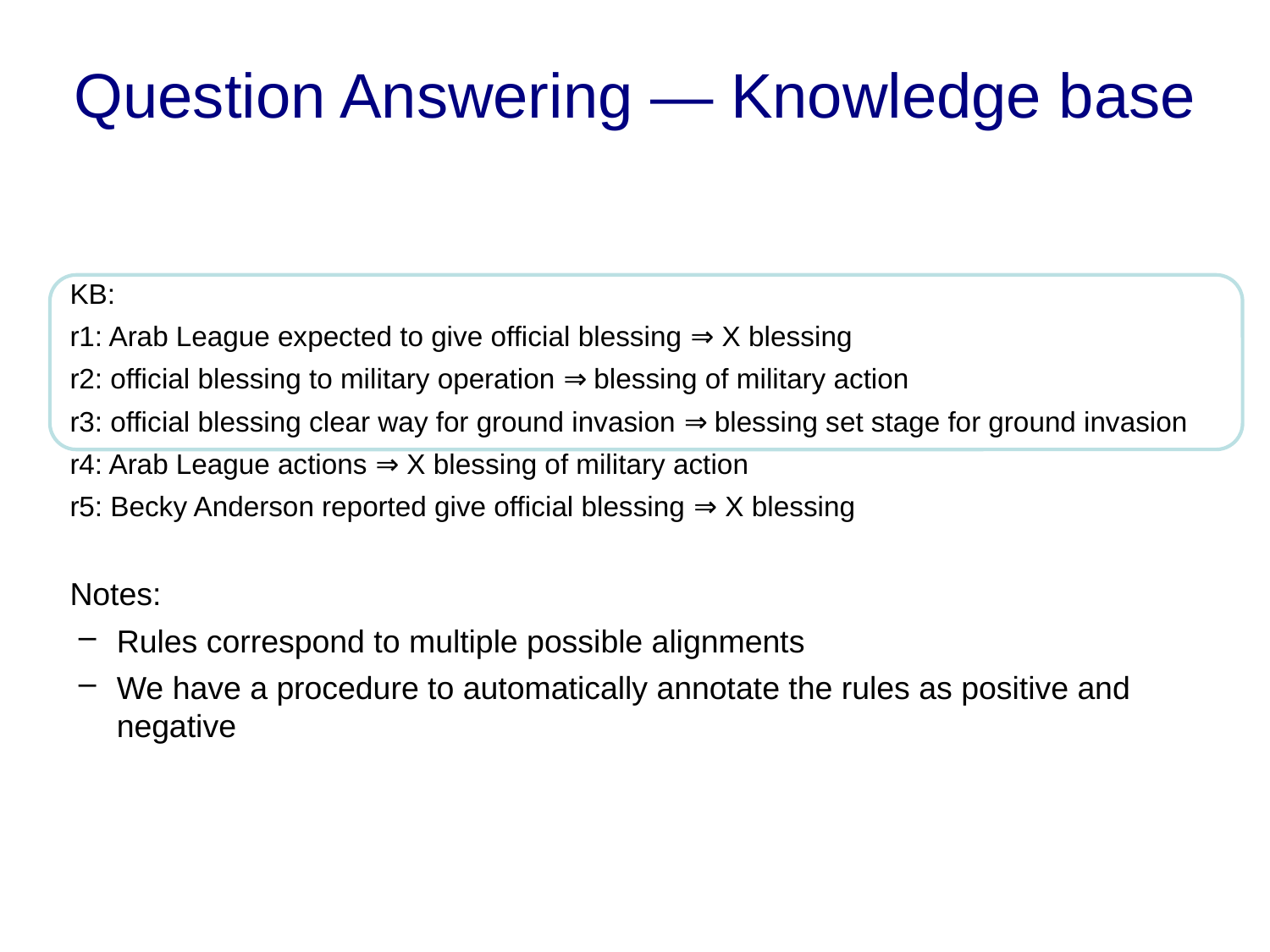

# Question Answering — Knowledge base
KB:
r1: Arab League expected to give official blessing ⇒ X blessing
r2: official blessing to military operation ⇒ blessing of military action
r3: official blessing clear way for ground invasion ⇒ blessing set stage for ground invasion
r4: Arab League actions ⇒ X blessing of military action
r5: Becky Anderson reported give official blessing ⇒ X blessing

Notes:
Rules correspond to multiple possible alignments
We have a procedure to automatically annotate the rules as positive and negative

70